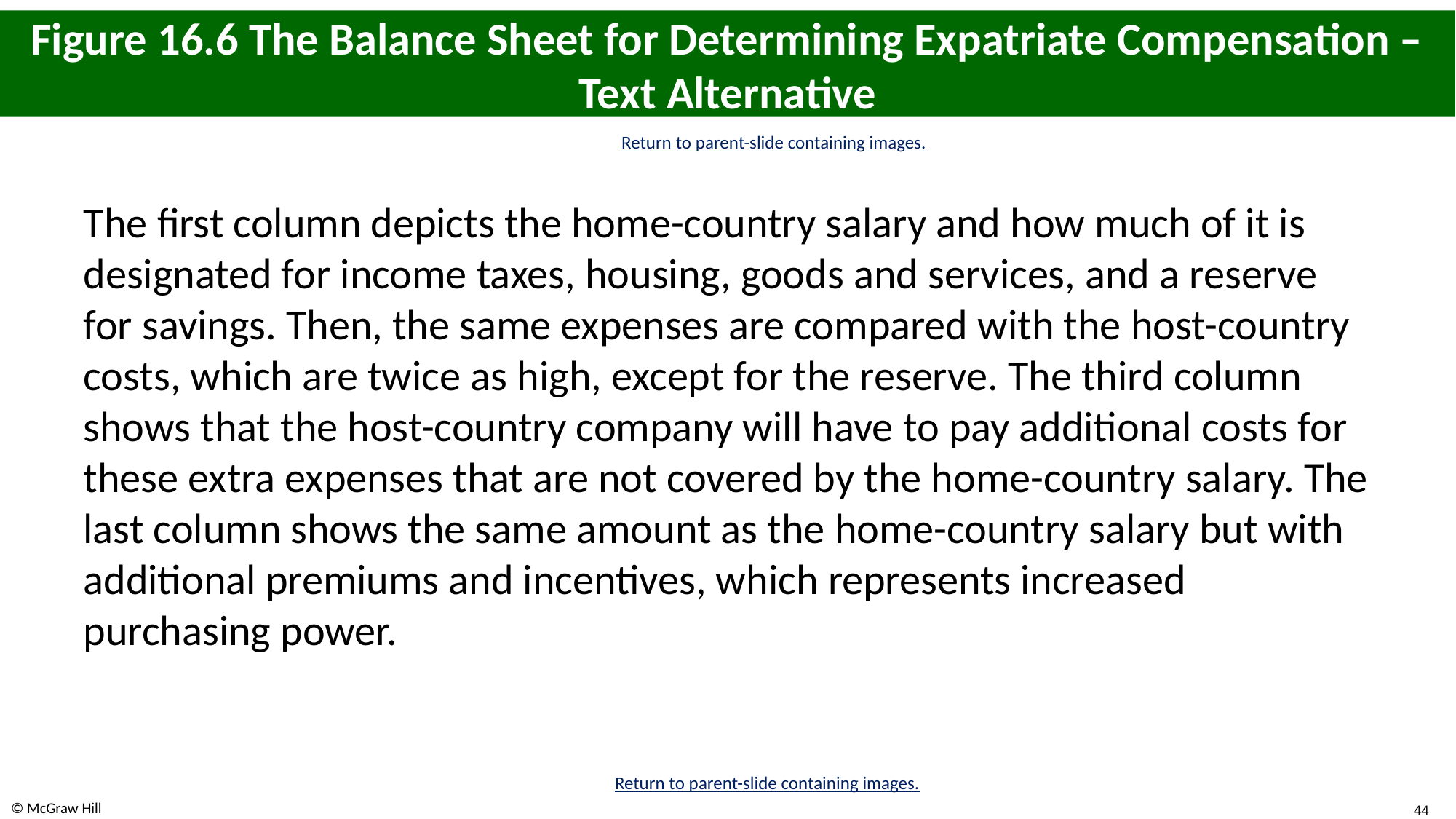

# Figure 16.6 The Balance Sheet for Determining Expatriate Compensation – Text Alternative
Return to parent-slide containing images.
The first column depicts the home-country salary and how much of it is designated for income taxes, housing, goods and services, and a reserve for savings. Then, the same expenses are compared with the host-country costs, which are twice as high, except for the reserve. The third column shows that the host-country company will have to pay additional costs for these extra expenses that are not covered by the home-country salary. The last column shows the same amount as the home-country salary but with additional premiums and incentives, which represents increased purchasing power.
Return to parent-slide containing images.